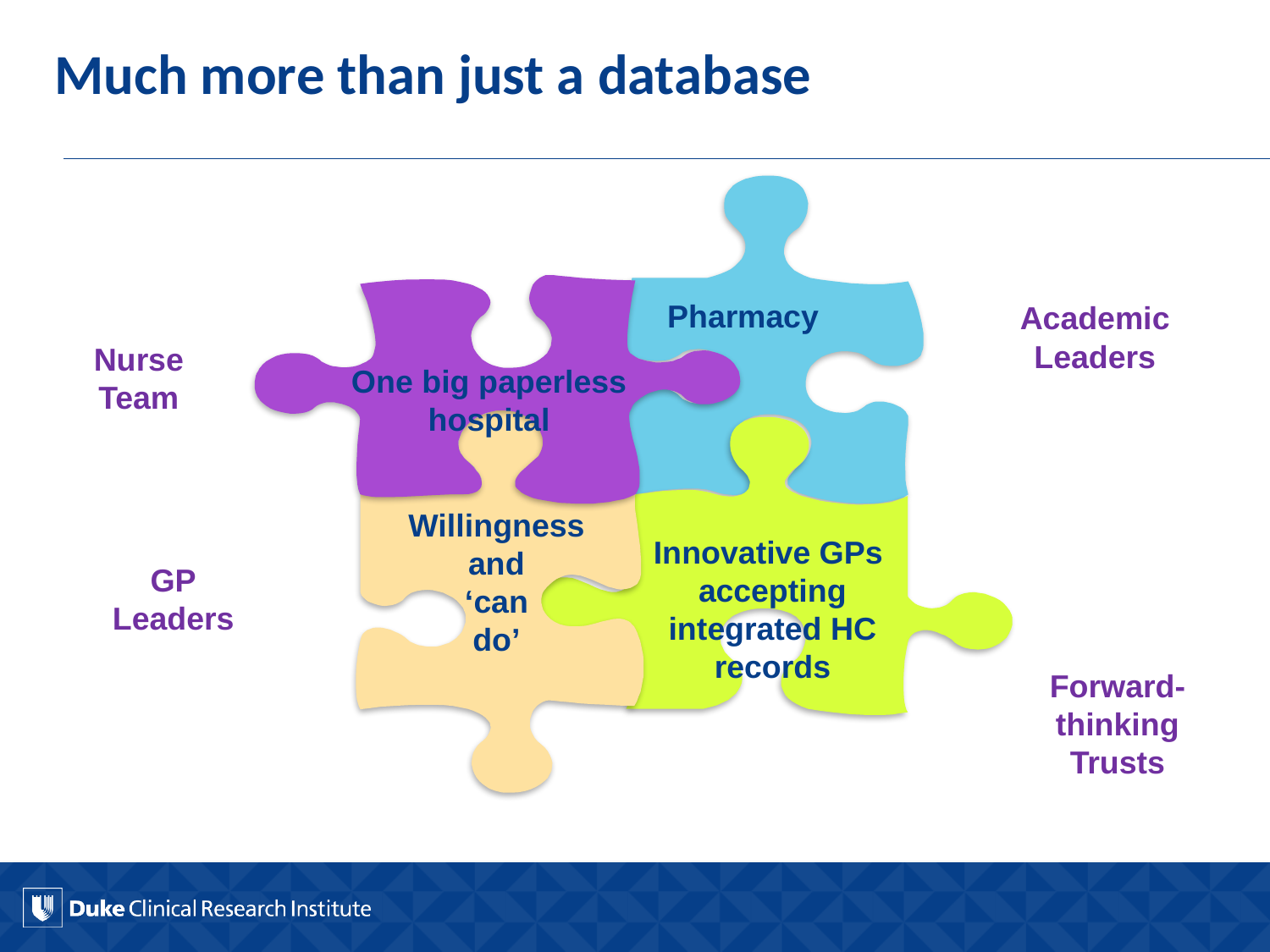

# Much more than just a database

Academic
Leaders
Pharmacy
Nurse
Team
One big paperless hospital

Willingness
and
‘can
do’
Innovative GPs
accepting integrated HC records
GP
Leaders
Forward-
thinking
Trusts